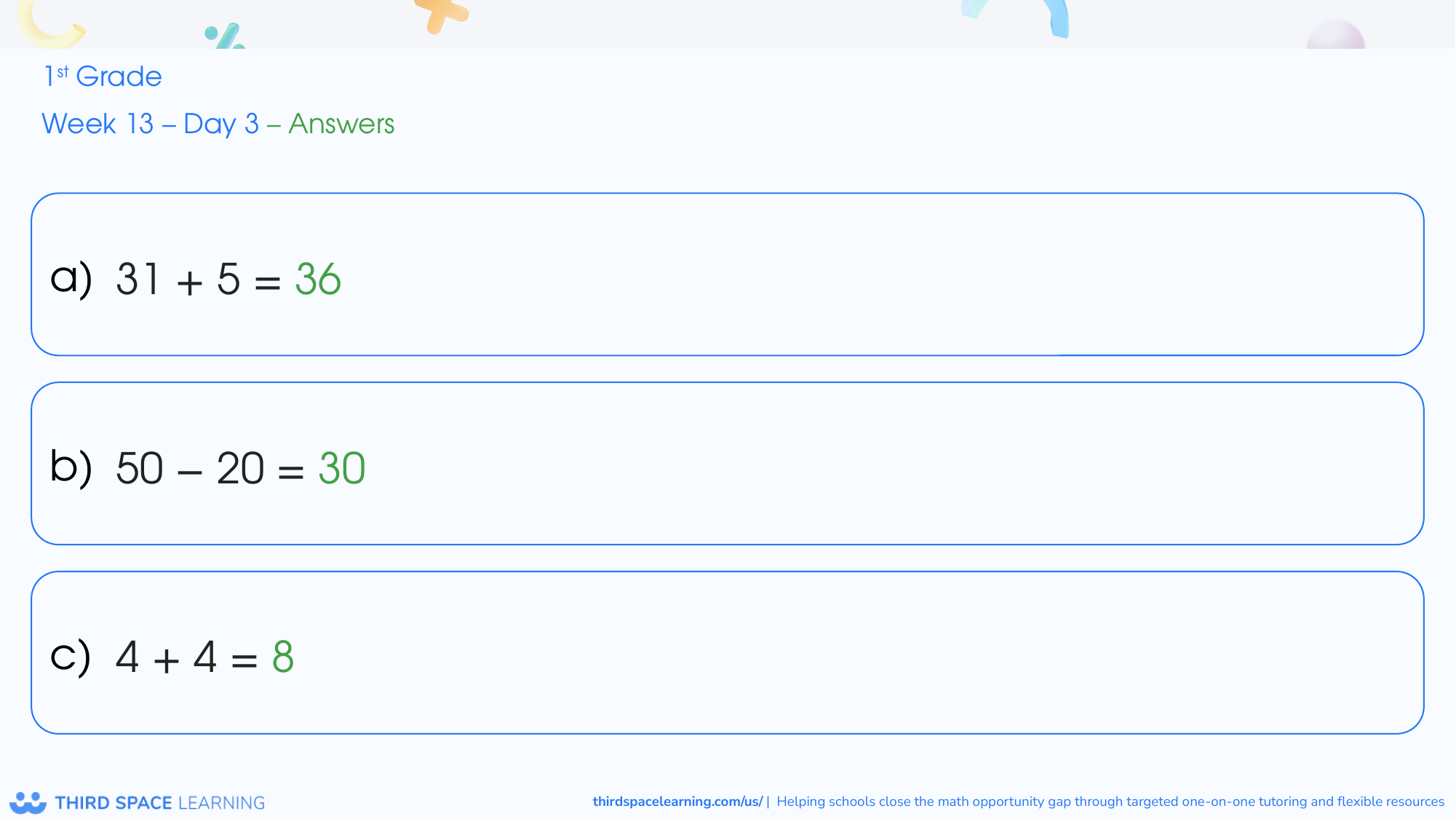

1st Grade
Week 13 – Day 3 – Answers
31 + 5 = 36
50 − 20 = 30
4 + 4 = 8